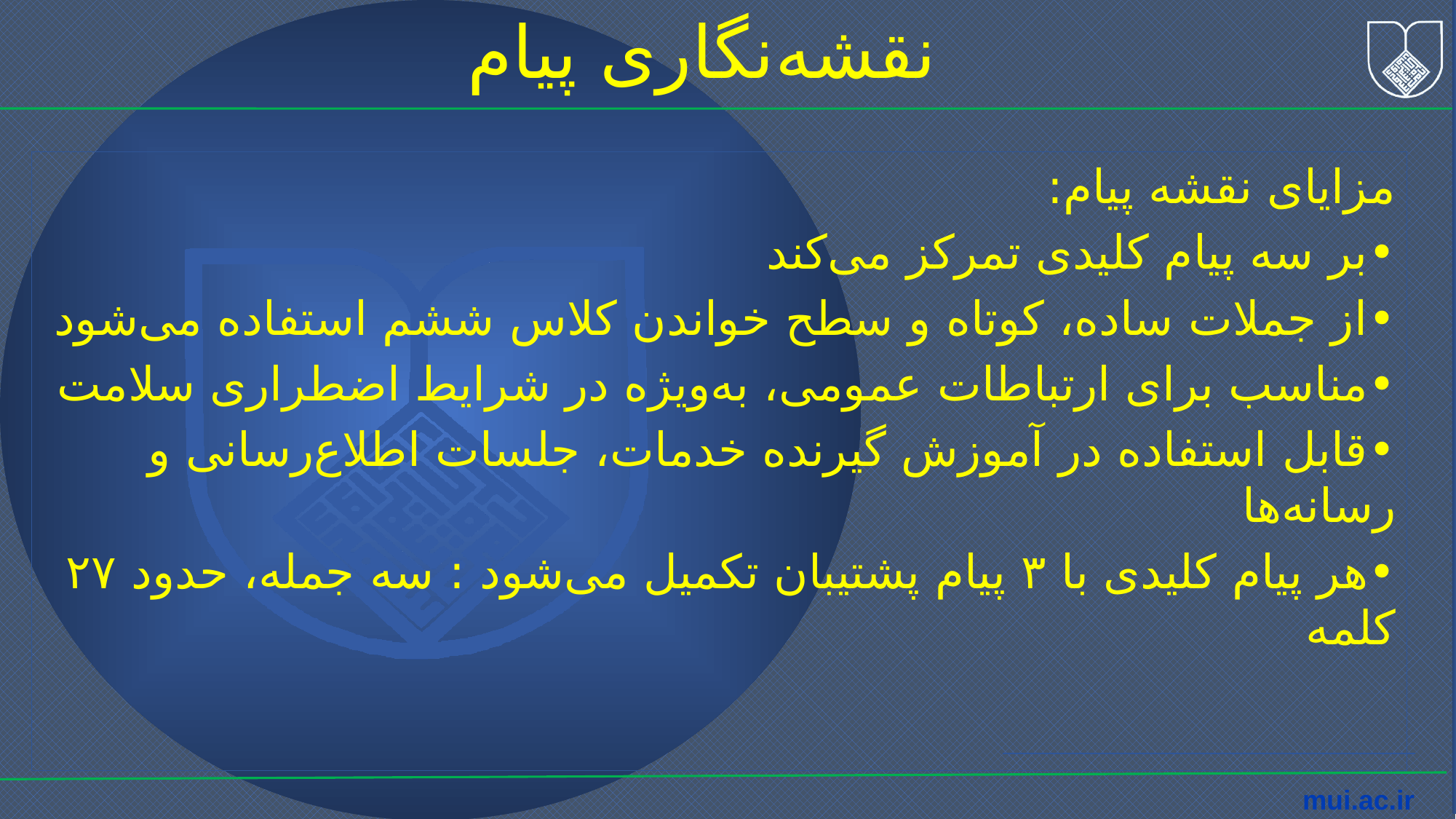

نقشه‌نگاری پیام
مزایای نقشه پیام:
•	بر سه پیام کلیدی تمرکز می‌کند
•	از جملات ساده، کوتاه و سطح خواندن کلاس ششم استفاده می‌شود
•	مناسب برای ارتباطات عمومی، به‌ویژه در شرایط اضطراری سلامت
•	قابل استفاده در آموزش گیرنده خدمات، جلسات اطلاع‌رسانی و رسانه‌ها
•	هر پیام کلیدی با ۳ پیام پشتیبان تکمیل می‌شود : سه جمله، حدود ۲۷ کلمه